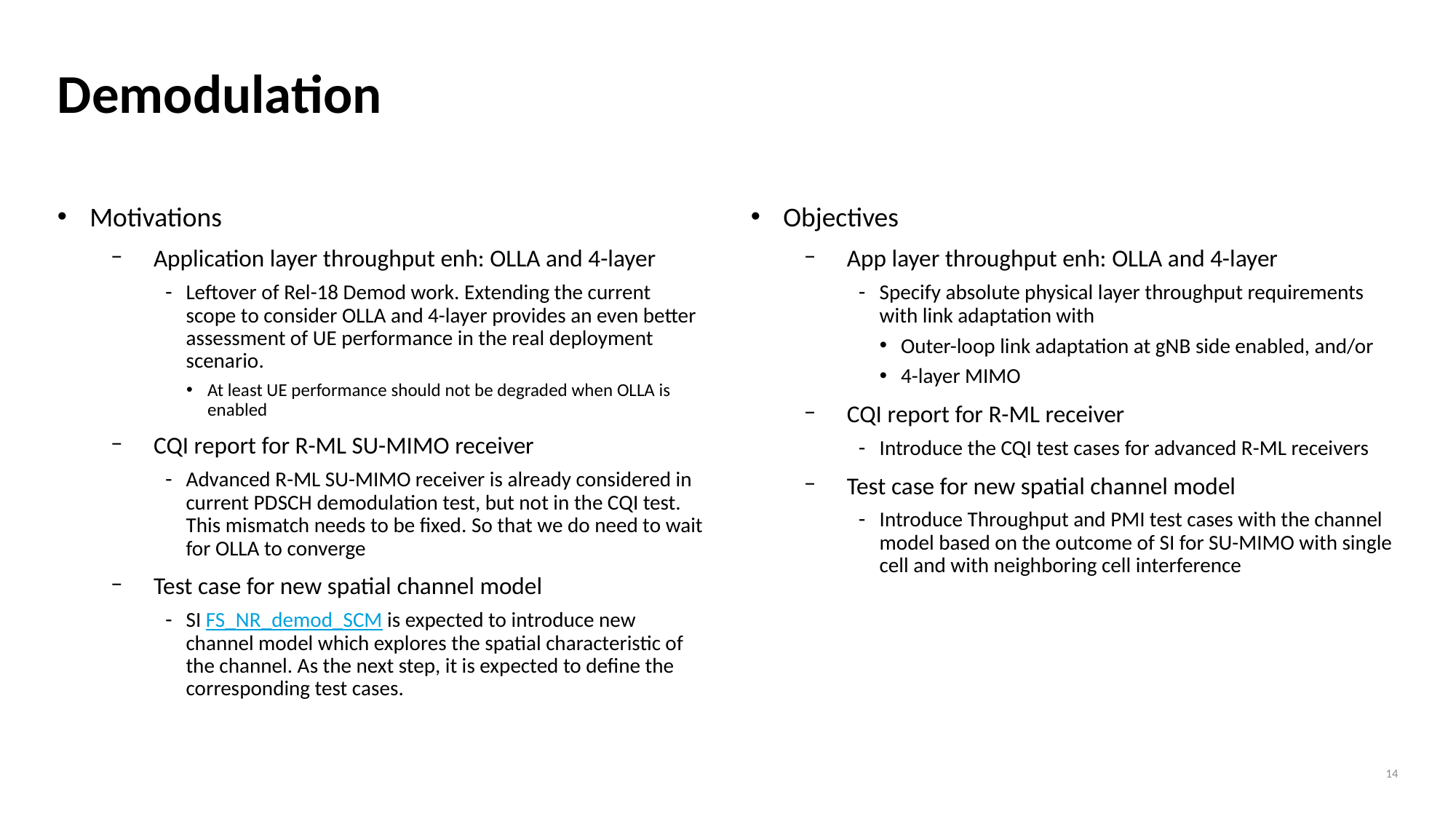

# Demodulation
Objectives
App layer throughput enh: OLLA and 4-layer
Specify absolute physical layer throughput requirements with link adaptation with
Outer-loop link adaptation at gNB side enabled, and/or
4-layer MIMO
CQI report for R-ML receiver
Introduce the CQI test cases for advanced R-ML receivers
Test case for new spatial channel model
Introduce Throughput and PMI test cases with the channel model based on the outcome of SI for SU-MIMO with single cell and with neighboring cell interference
Motivations
Application layer throughput enh: OLLA and 4-layer
Leftover of Rel-18 Demod work. Extending the current scope to consider OLLA and 4-layer provides an even better assessment of UE performance in the real deployment scenario.
At least UE performance should not be degraded when OLLA is enabled
CQI report for R-ML SU-MIMO receiver
Advanced R-ML SU-MIMO receiver is already considered in current PDSCH demodulation test, but not in the CQI test. This mismatch needs to be fixed. So that we do need to wait for OLLA to converge
Test case for new spatial channel model
SI FS_NR_demod_SCM is expected to introduce new channel model which explores the spatial characteristic of the channel. As the next step, it is expected to define the corresponding test cases.
14